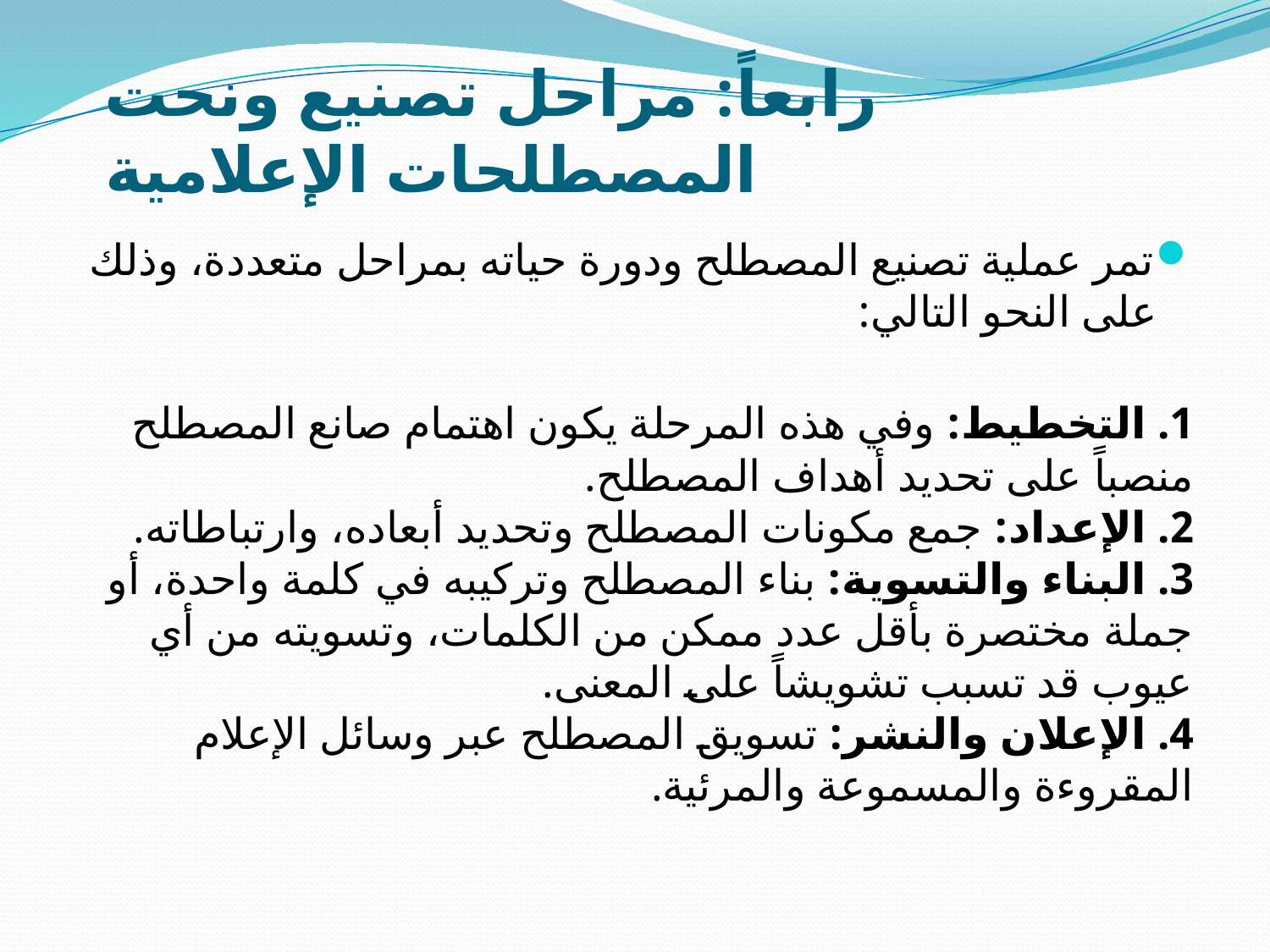

# رابعاً: مراحل تصنيع ونحت المصطلحات الإعلامية
تمر عملية تصنيع المصطلح ودورة حياته بمراحل متعددة، وذلك على النحو التالي:
1. التخطيط: وفي هذه المرحلة يكون اهتمام صانع المصطلح منصباً على تحديد أهداف المصطلح.
2. الإعداد: جمع مكونات المصطلح وتحديد أبعاده، وارتباطاته. 
3. البناء والتسوية: بناء المصطلح وتركيبه في كلمة واحدة، أو جملة مختصرة بأقل عدد ممكن من الكلمات، وتسويته من أي عيوب قد تسبب تشويشاً على المعنى.
4. الإعلان والنشر: تسويق المصطلح عبر وسائل الإعلام المقروءة والمسموعة والمرئية.